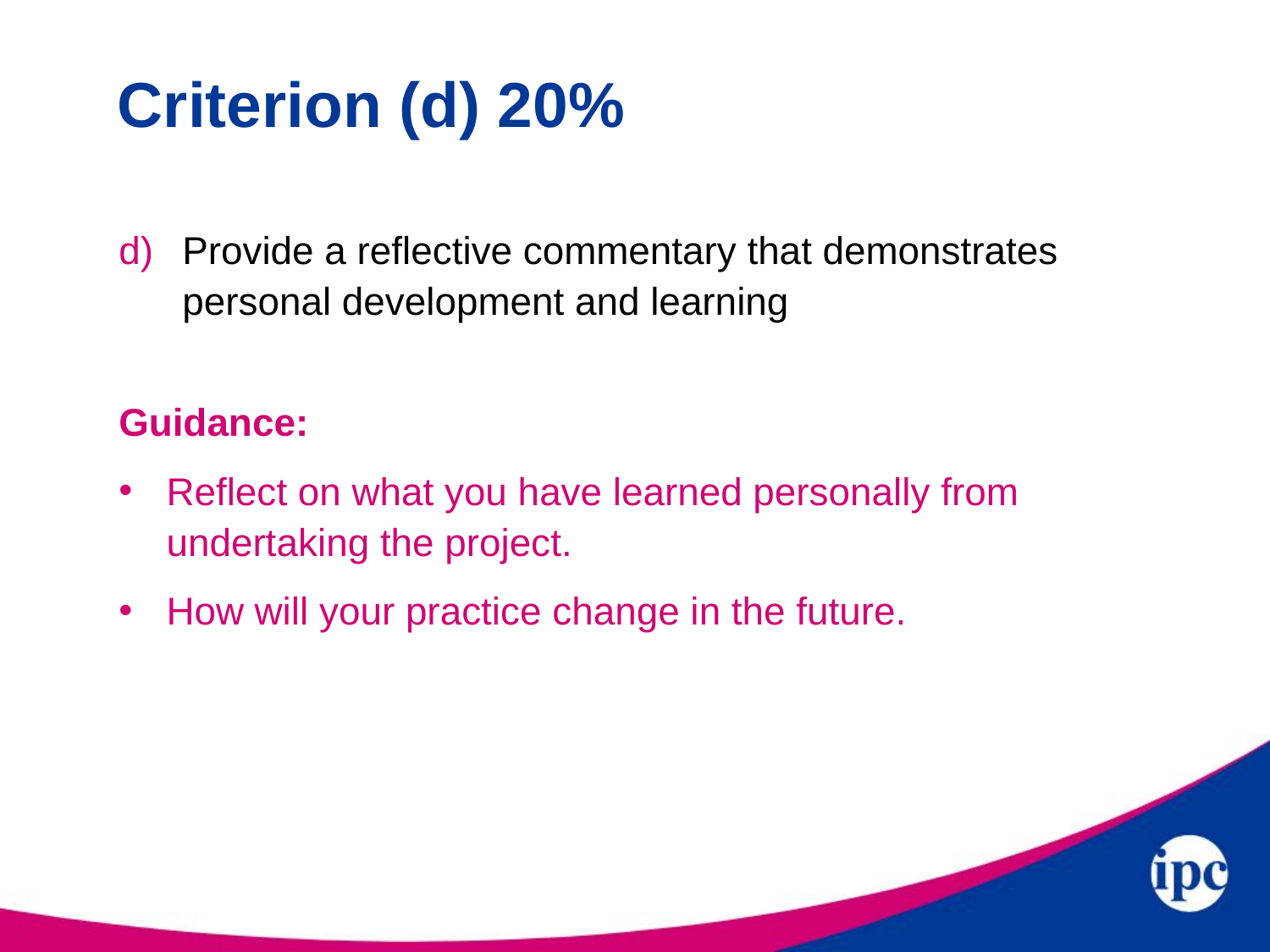

# Criterion (d) 20%
Provide a reflective commentary that demonstrates personal development and learning

Guidance:
Reflect on what you have learned personally from undertaking the project.
How will your practice change in the future.